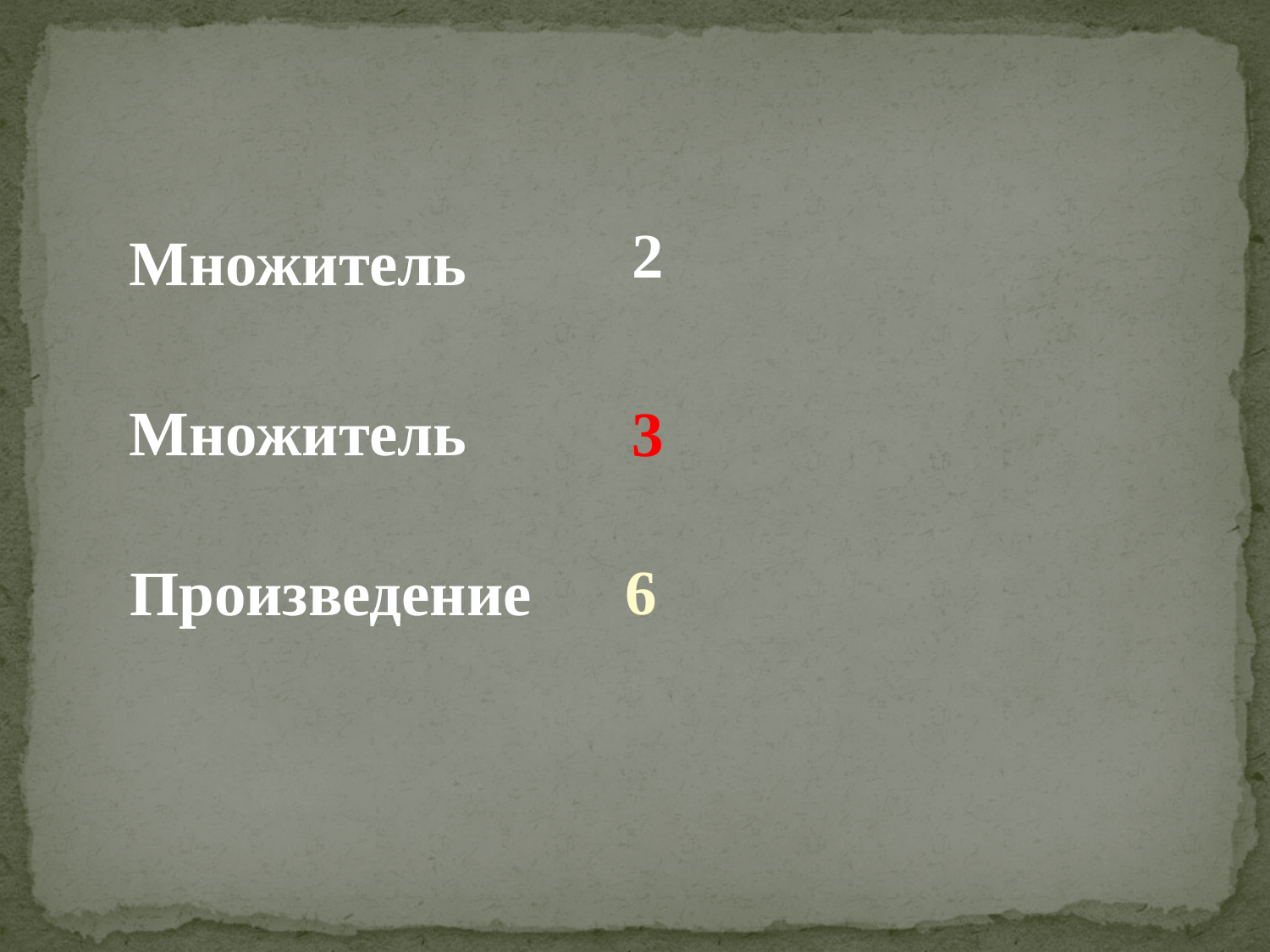

#
    2
Множитель
Множитель
    3
   6
Произведение